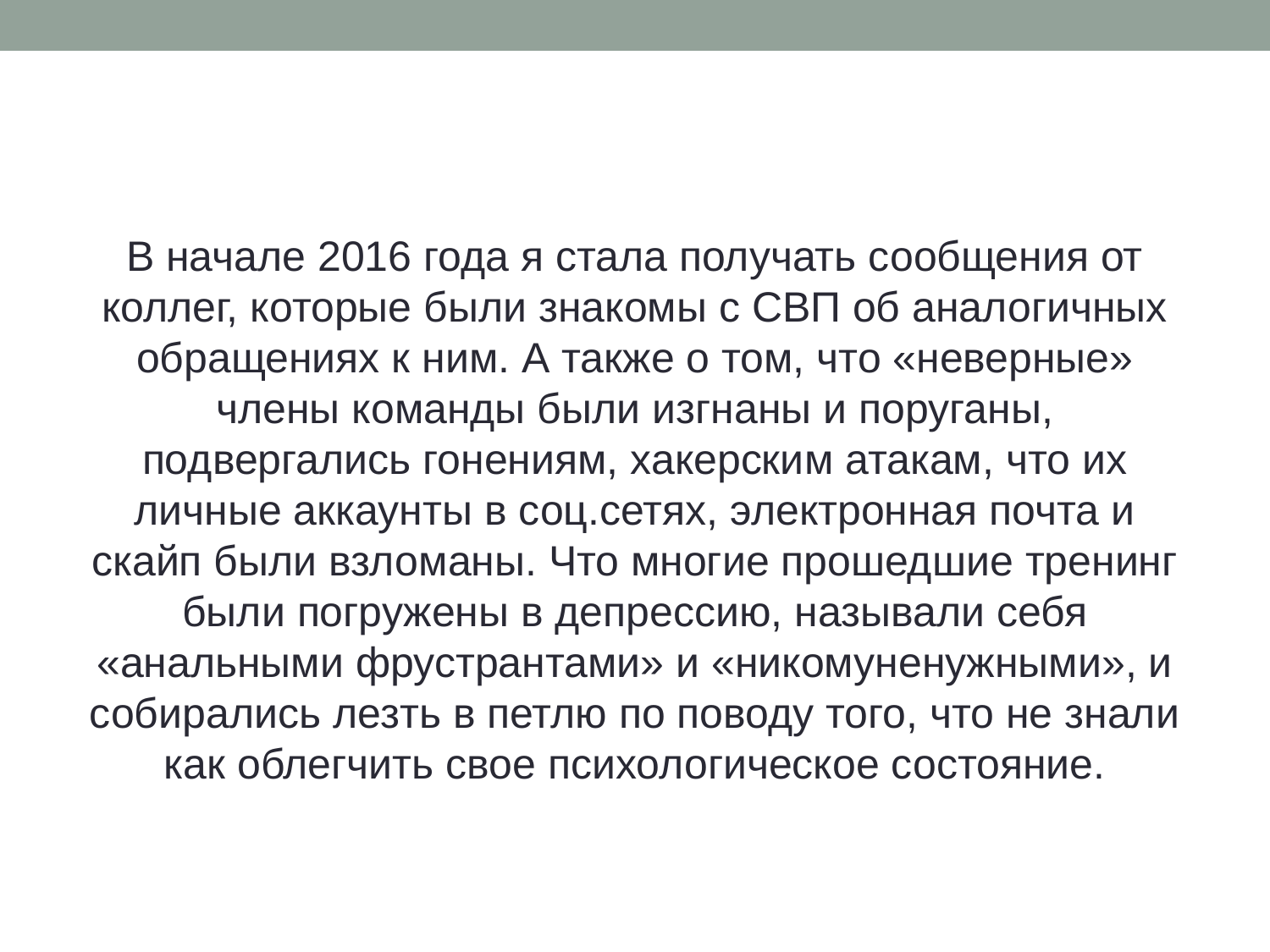

В начале 2016 года я стала получать сообщения от коллег, которые были знакомы с СВП об аналогичных обращениях к ним. А также о том, что «неверные» члены команды были изгнаны и поруганы, подвергались гонениям, хакерским атакам, что их личные аккаунты в соц.сетях, электронная почта и скайп были взломаны. Что многие прошедшие тренинг были погружены в депрессию, называли себя «анальными фрустрантами» и «никомуненужными», и собирались лезть в петлю по поводу того, что не знали как облегчить свое психологическое состояние.